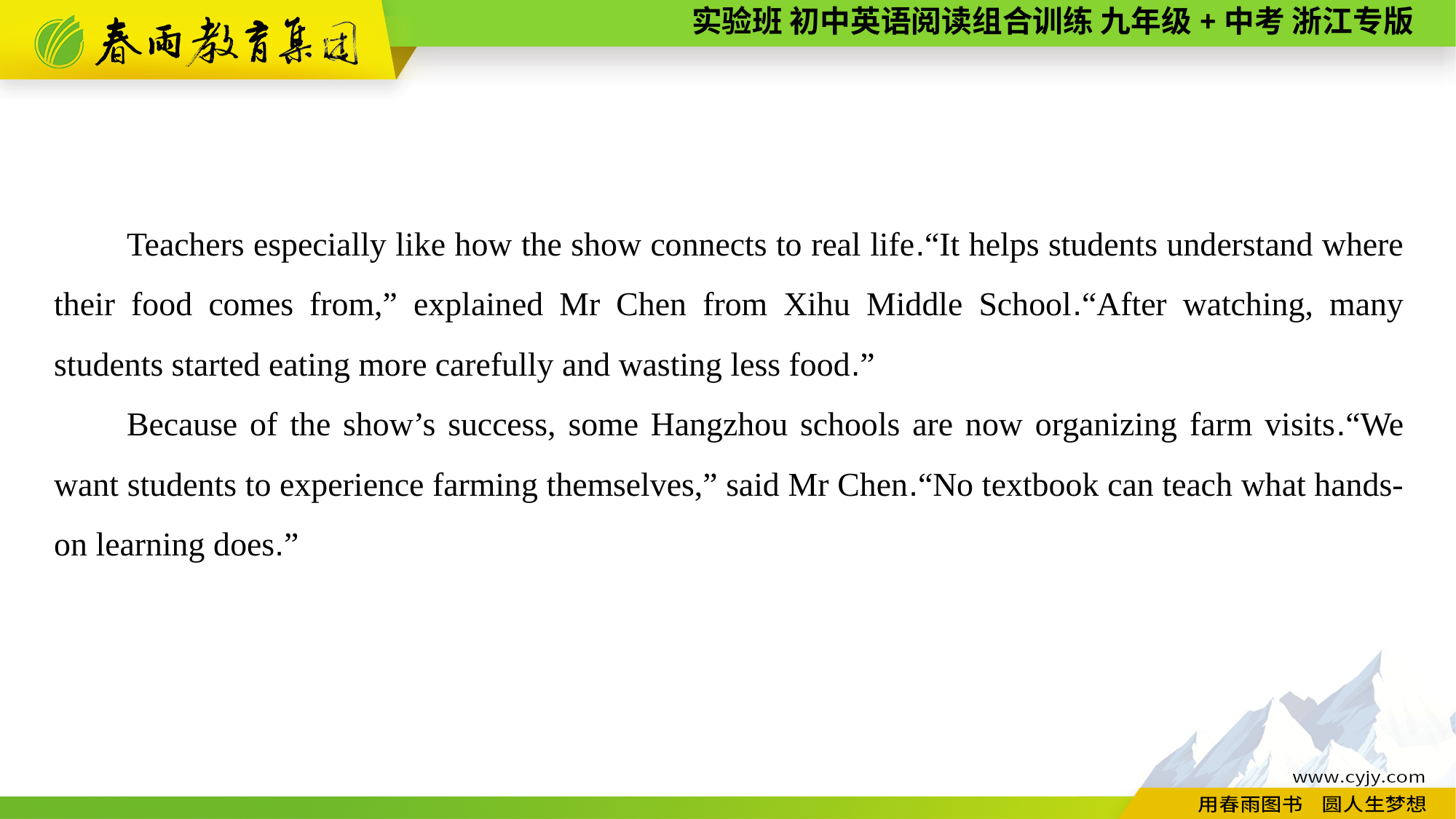

Teachers especially like how the show connects to real life.“It helps students understand where their food comes from,” explained Mr Chen from Xihu Middle School.“After watching, many students started eating more carefully and wasting less food.”
Because of the show’s success, some Hangzhou schools are now organizing farm visits.“We want students to experience farming themselves,” said Mr Chen.“No textbook can teach what hands-on learning does.”